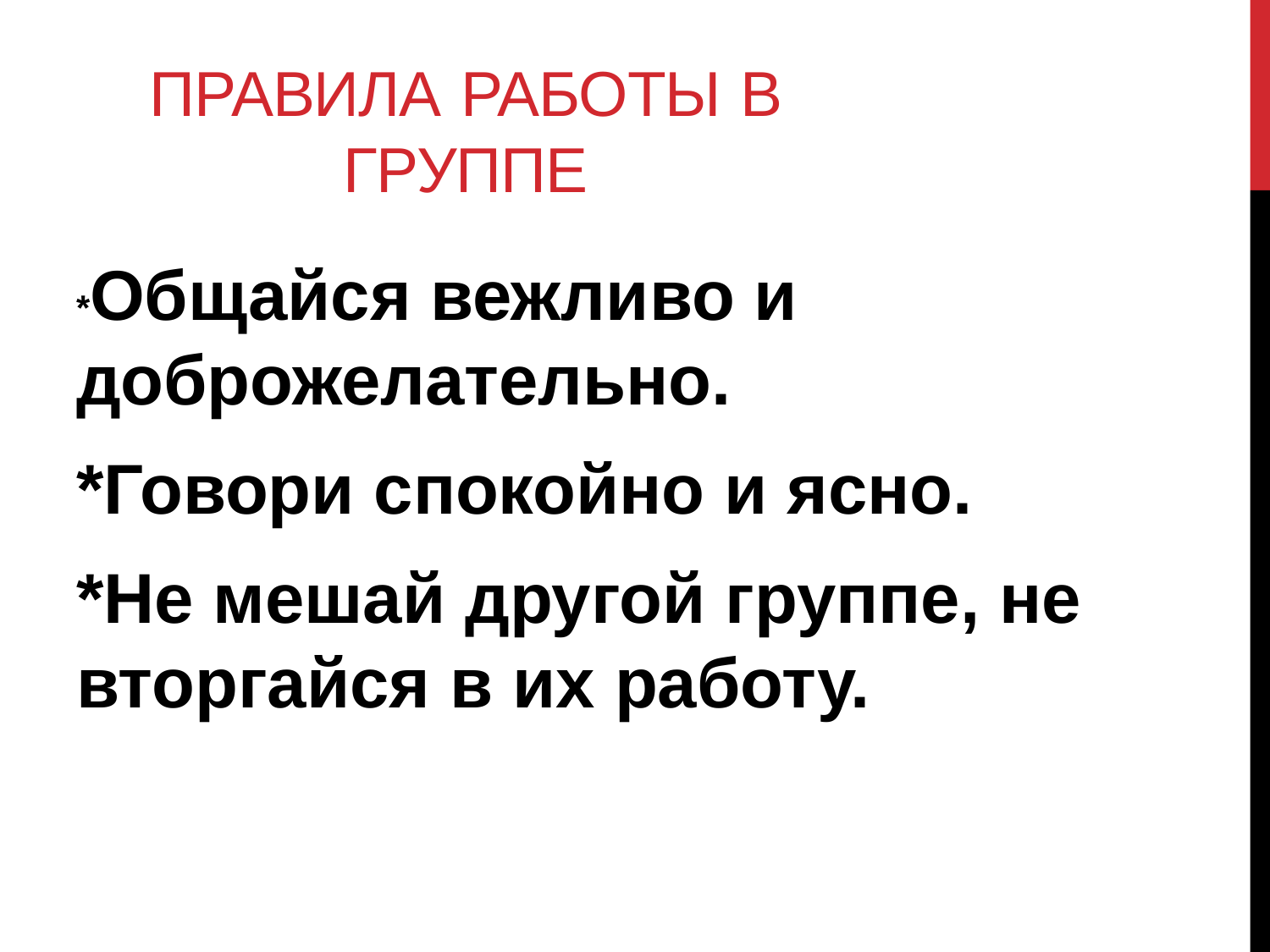

# Правила работы в группе
*Общайся вежливо и доброжелательно.
*Говори спокойно и ясно.
*Не мешай другой группе, не вторгайся в их работу.